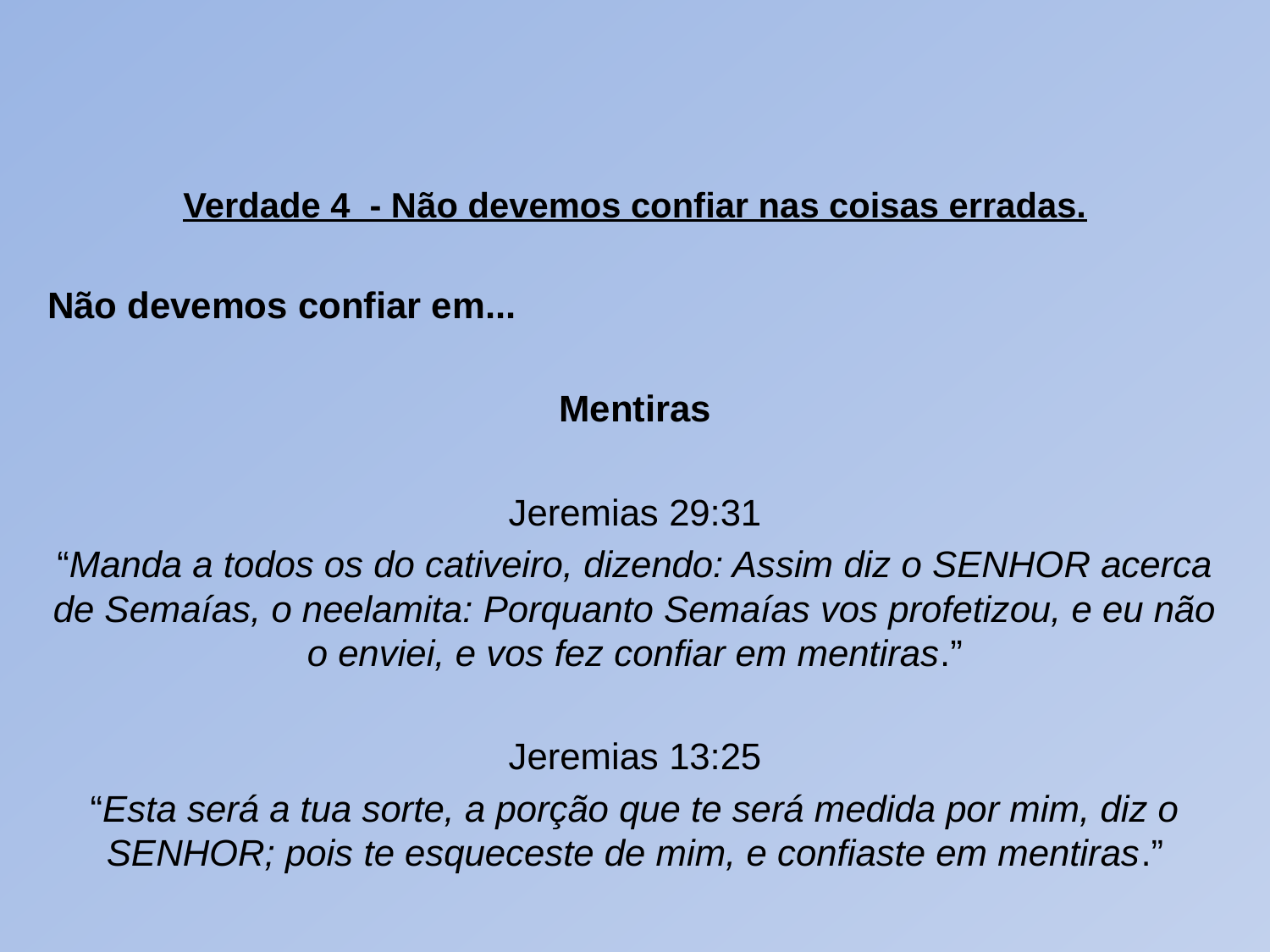

#
Verdade 4  - Não devemos confiar nas coisas erradas.

Não devemos confiar em...

Mentiras

Jeremias 29:31
“Manda a todos os do cativeiro, dizendo: Assim diz o SENHOR acerca de Semaías, o neelamita: Porquanto Semaías vos profetizou, e eu não o enviei, e vos fez confiar em mentiras.”

Jeremias 13:25
“Esta será a tua sorte, a porção que te será medida por mim, diz o SENHOR; pois te esqueceste de mim, e confiaste em mentiras.”